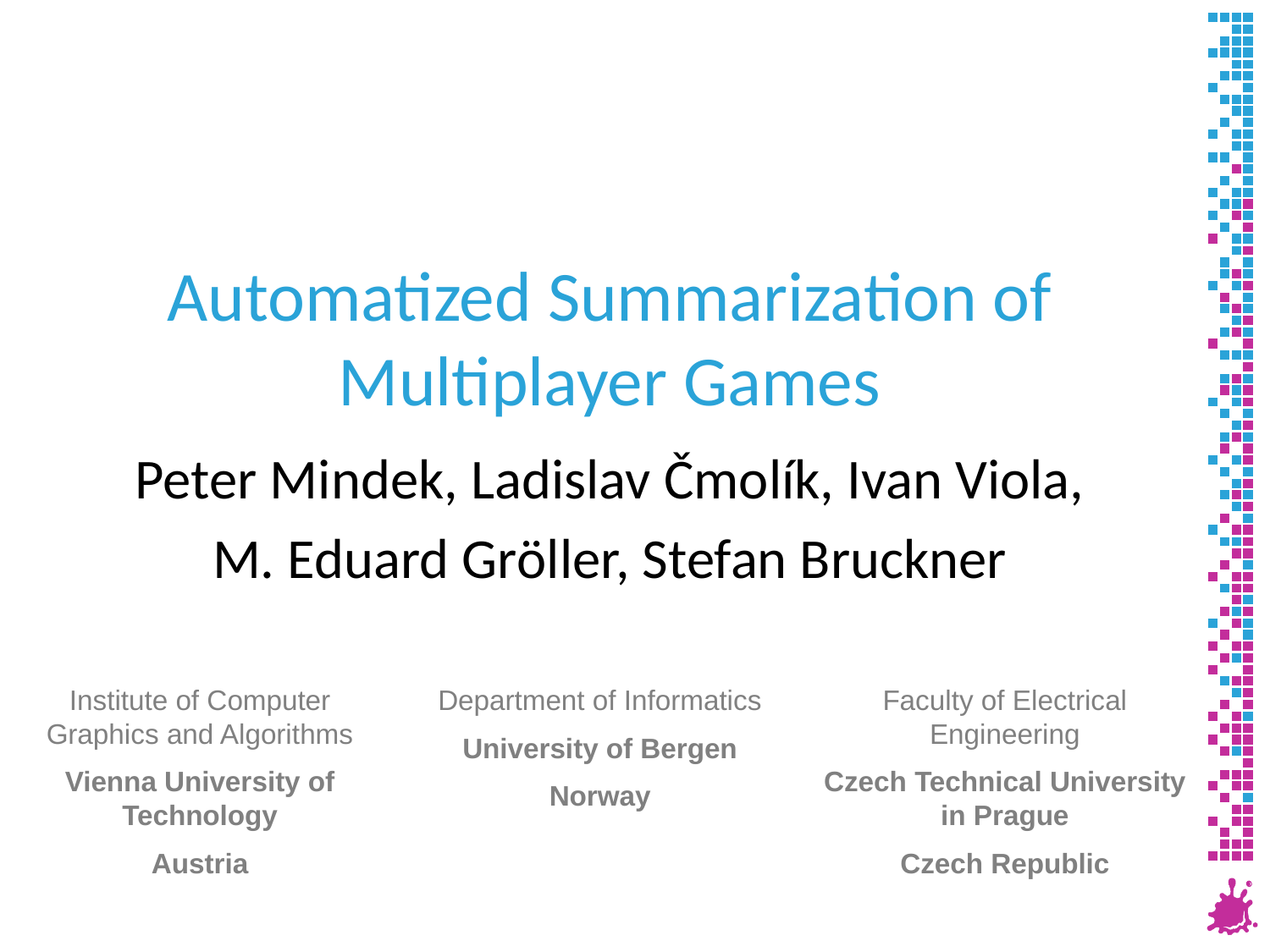

# Automatized Summarization of Multiplayer Games
Peter Mindek, Ladislav Čmolík, Ivan Viola,
M. Eduard Gröller, Stefan Bruckner
Institute of Computer Graphics and Algorithms
Vienna University of Technology
Austria
Faculty of Electrical Engineering
Czech Technical University in Prague
Czech Republic
Department of Informatics
University of Bergen
Norway